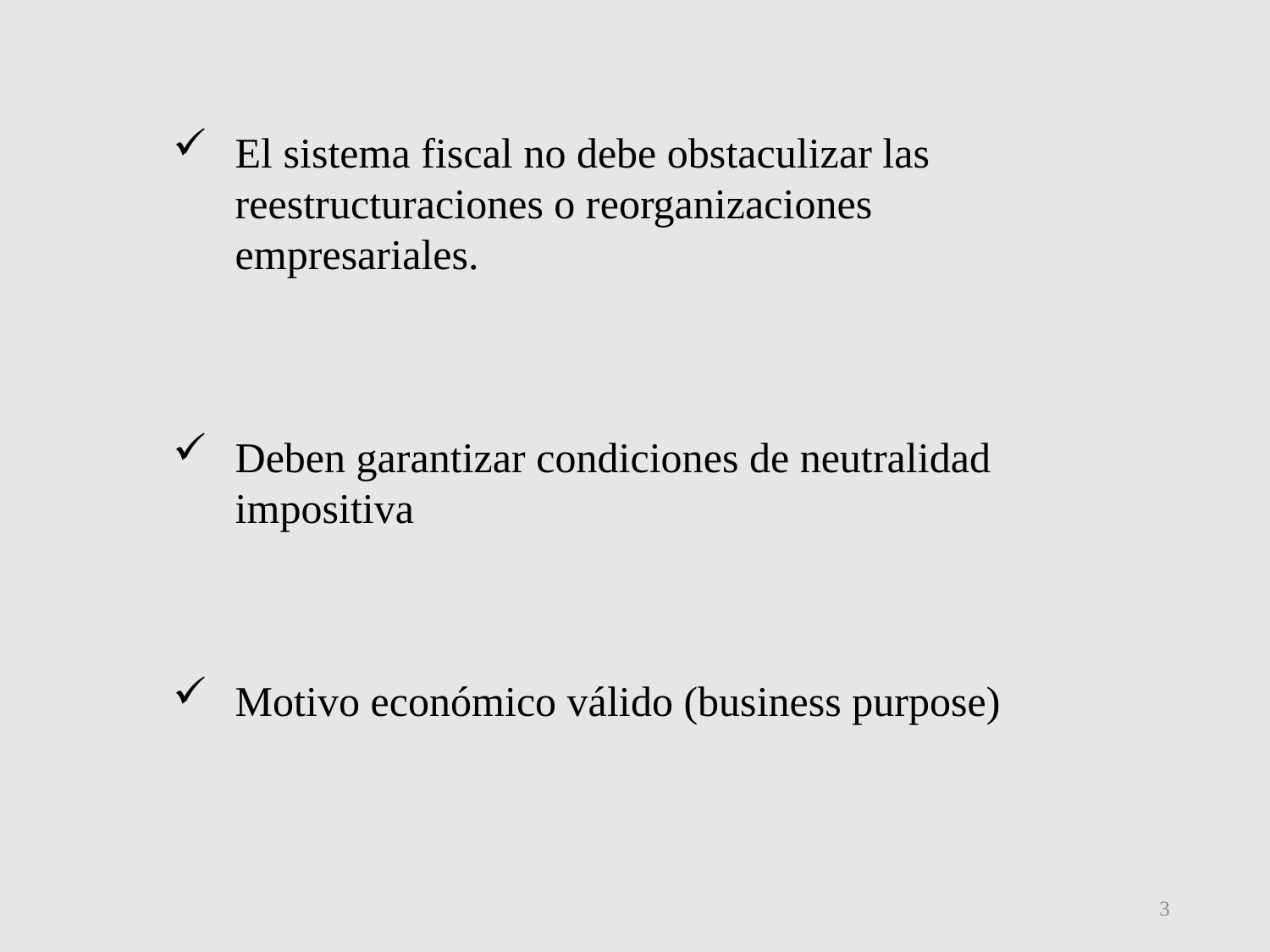

El sistema fiscal no debe obstaculizar las reestructuraciones o reorganizaciones empresariales.

Deben garantizar condiciones de neutralidad impositiva

Motivo económico válido (business purpose)

3